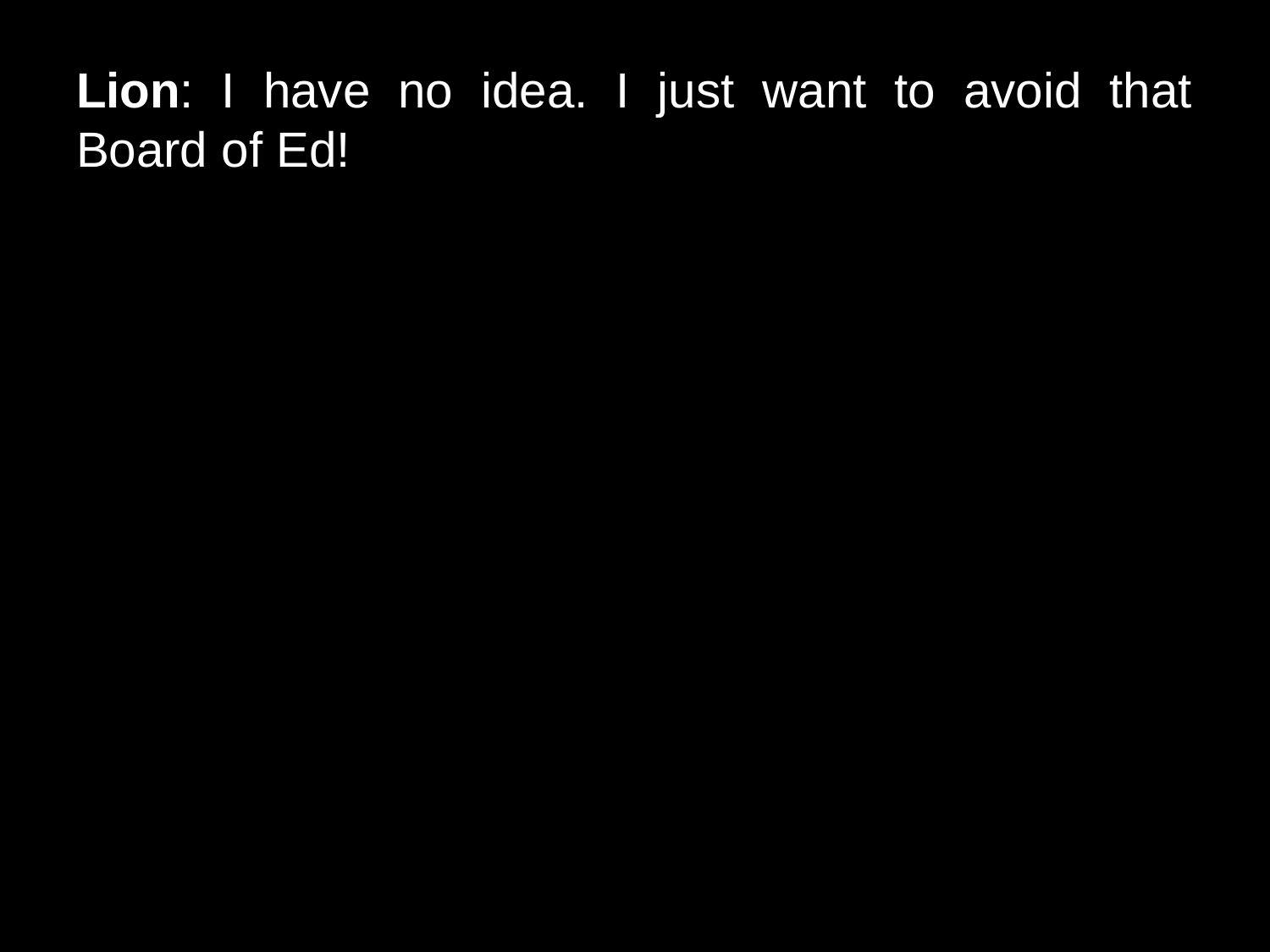

# Lion: I have no idea. I just want to avoid that Board of Ed!